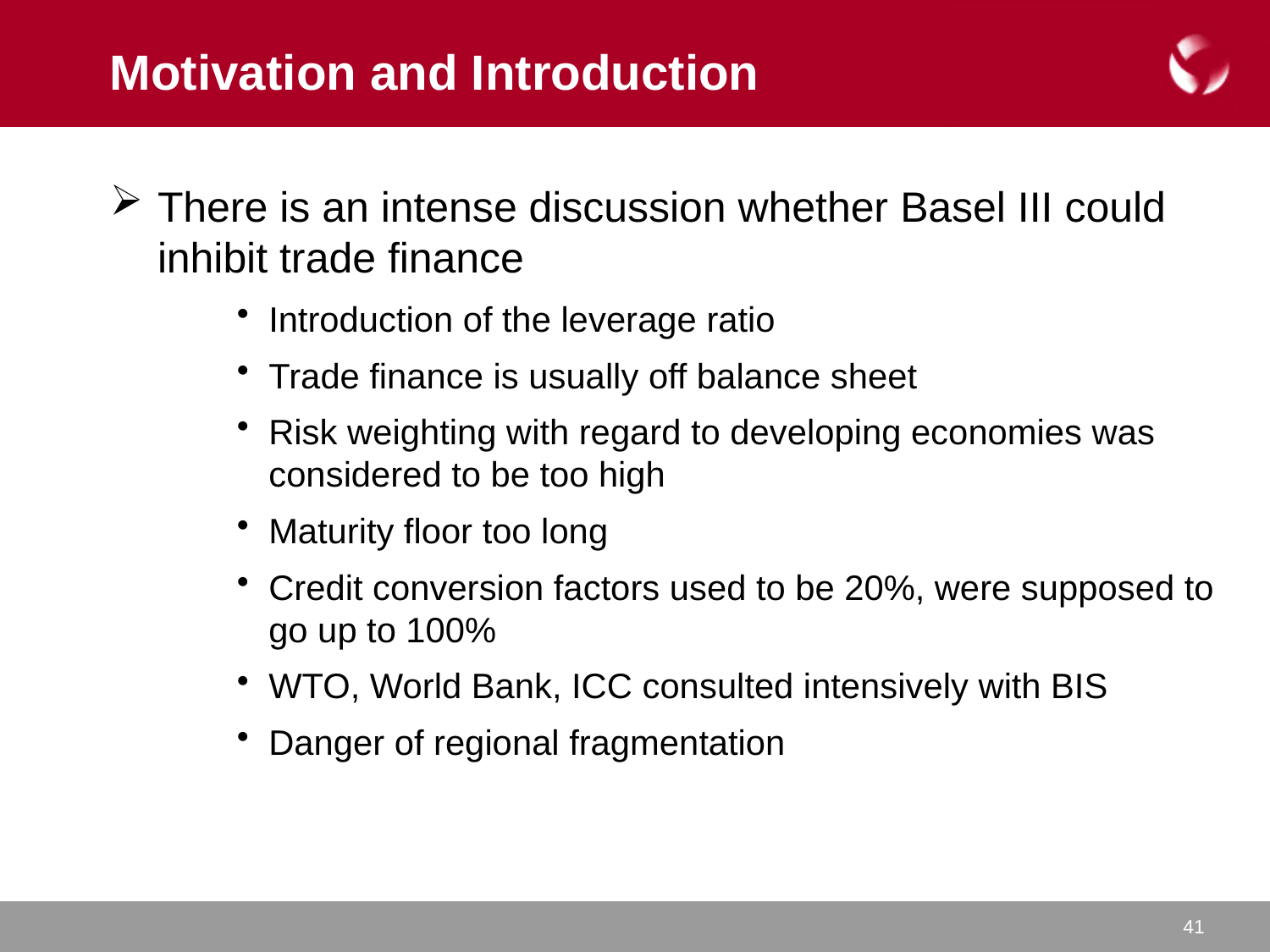

# Motivation and Introduction
There is an intense discussion whether Basel III could inhibit trade finance
Introduction of the leverage ratio
Trade finance is usually off balance sheet
Risk weighting with regard to developing economies was considered to be too high
Maturity floor too long
Credit conversion factors used to be 20%, were supposed to go up to 100%
WTO, World Bank, ICC consulted intensively with BIS
Danger of regional fragmentation

41